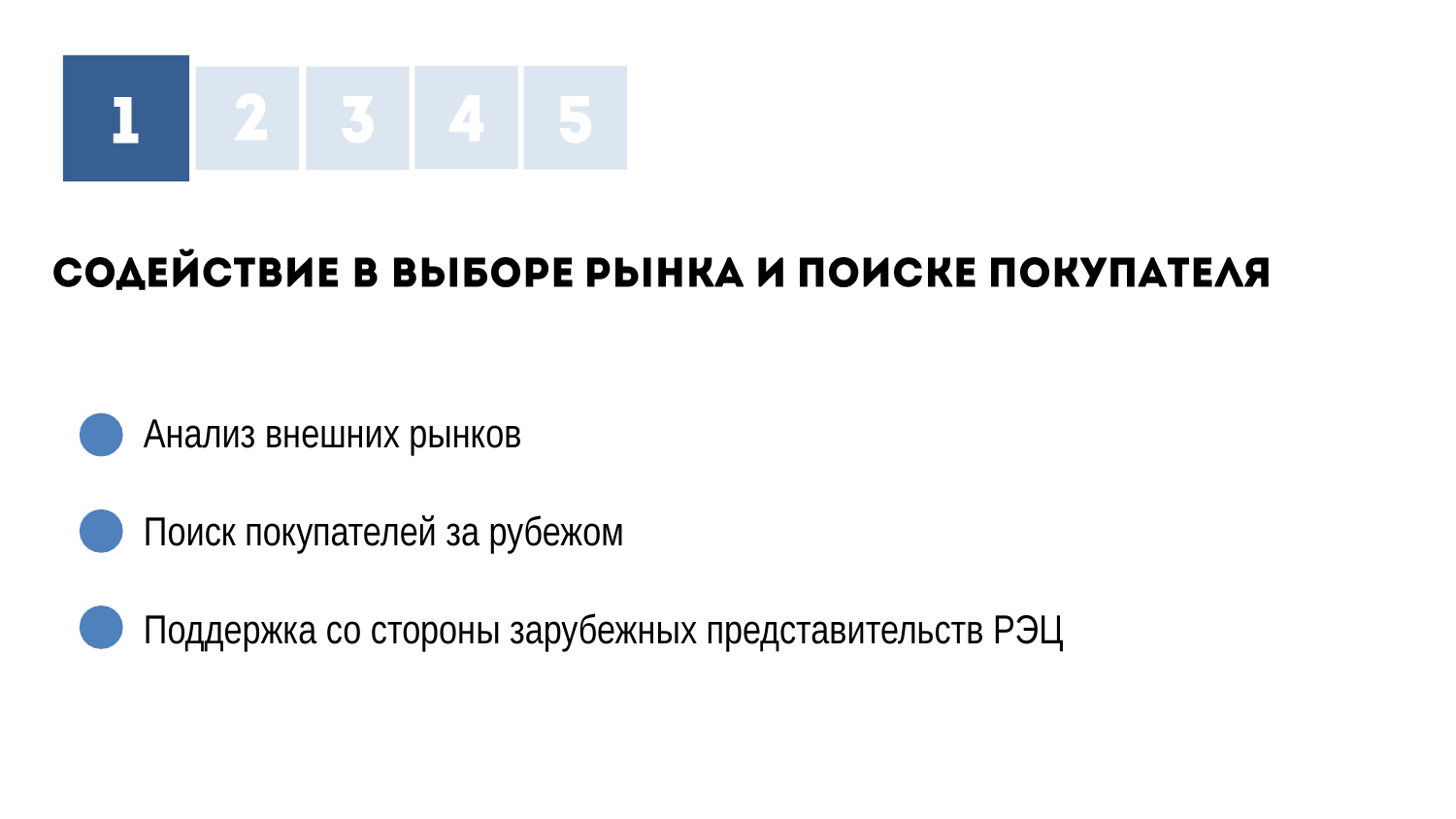

Анализ внешних рынков

Поиск покупателей за рубежом

Поддержка со стороны зарубежных представительств РЭЦ